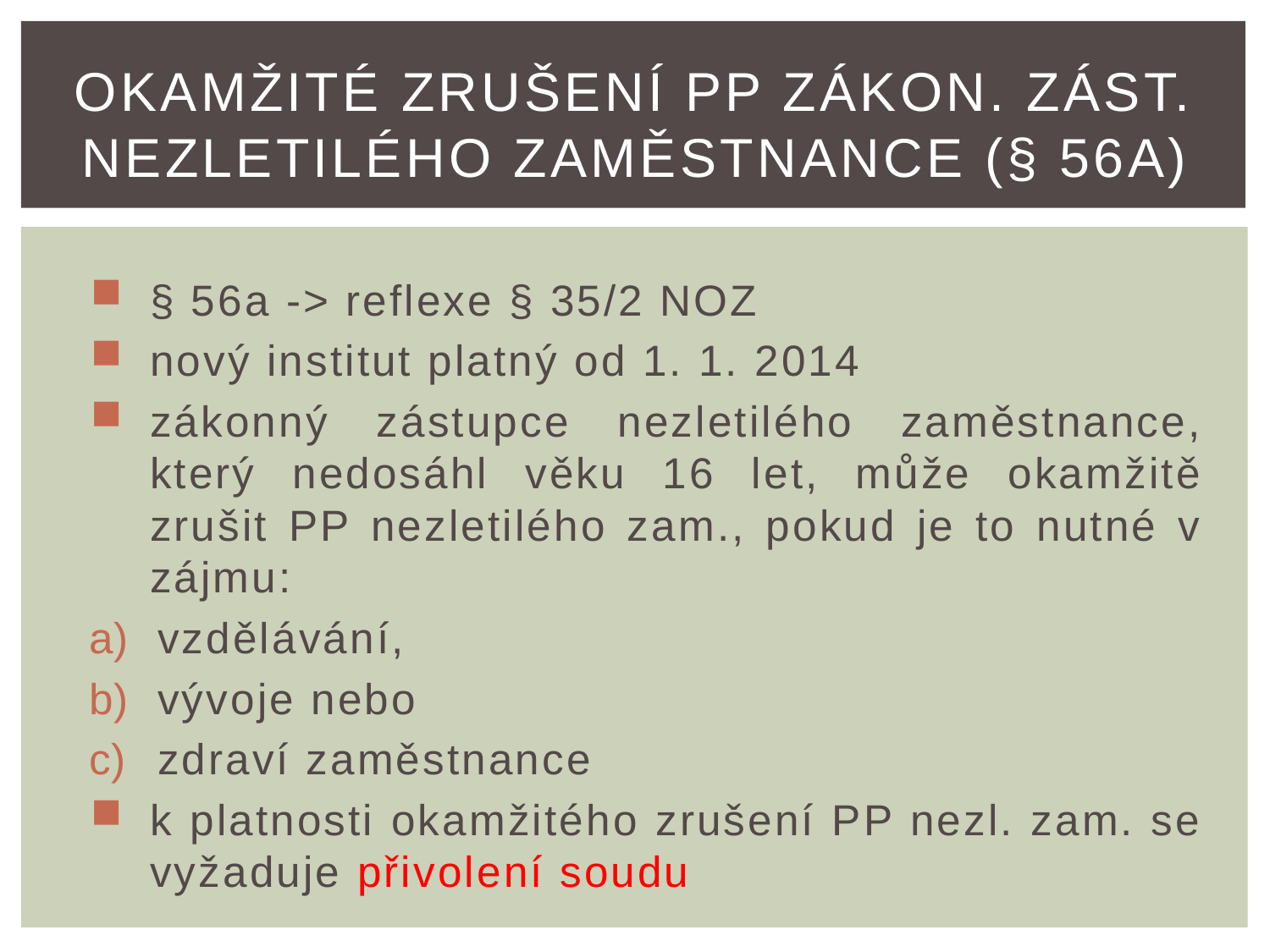

# okamžité zrušení pp zákon. zást. nezletilého zaměstnance (§ 56A)
§ 56a -> reflexe § 35/2 NOZ
nový institut platný od 1. 1. 2014
zákonný zástupce nezletilého zaměstnance, který nedosáhl věku 16 let, může okamžitě zrušit PP nezletilého zam., pokud je to nutné v zájmu:
vzdělávání,
vývoje nebo
zdraví zaměstnance
k platnosti okamžitého zrušení PP nezl. zam. se vyžaduje přivolení soudu